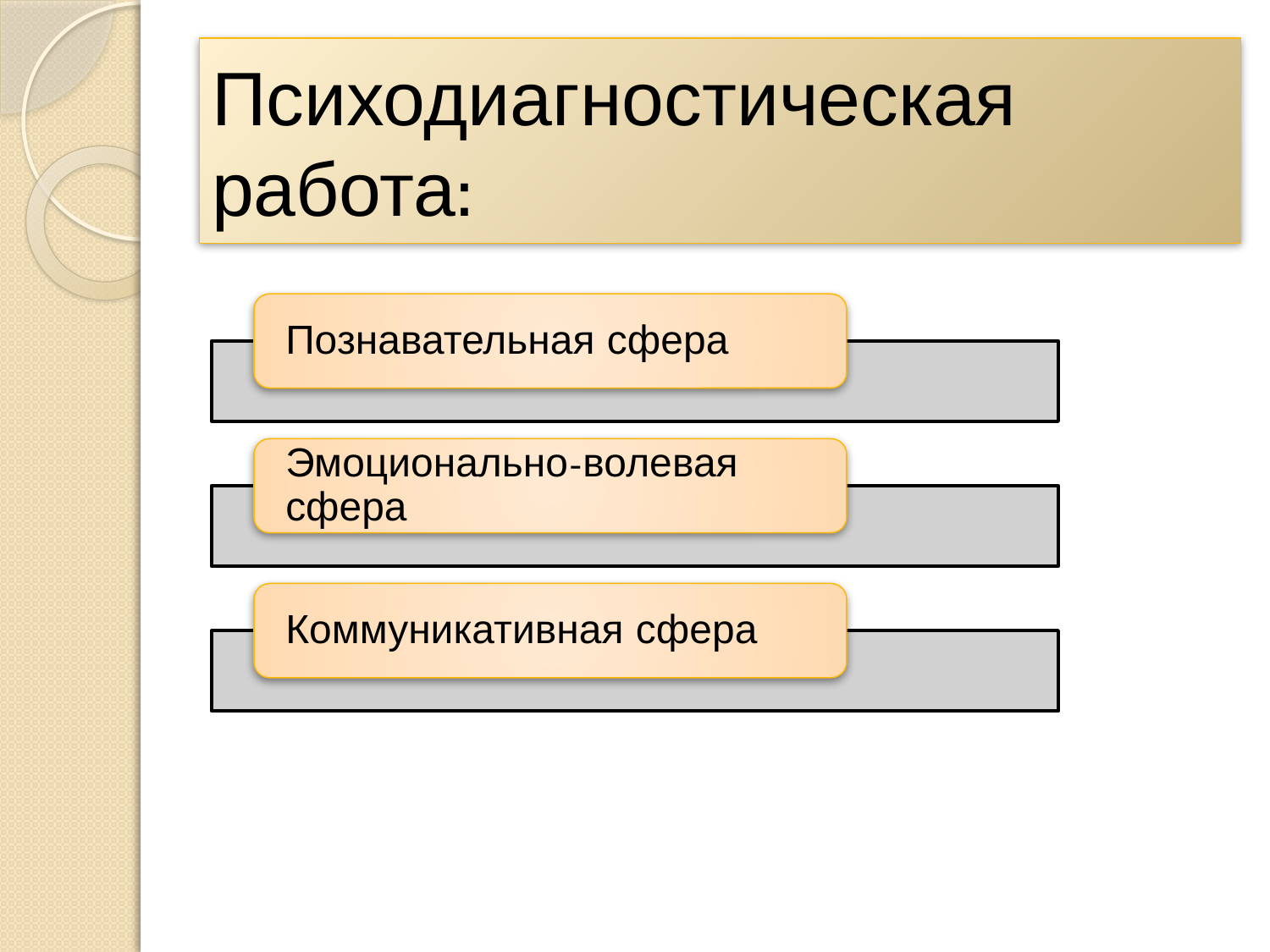

# Психодиагностическая работа:
Познавательная сфера
Эмоционально-волевая сфера
Коммуникативная сфера